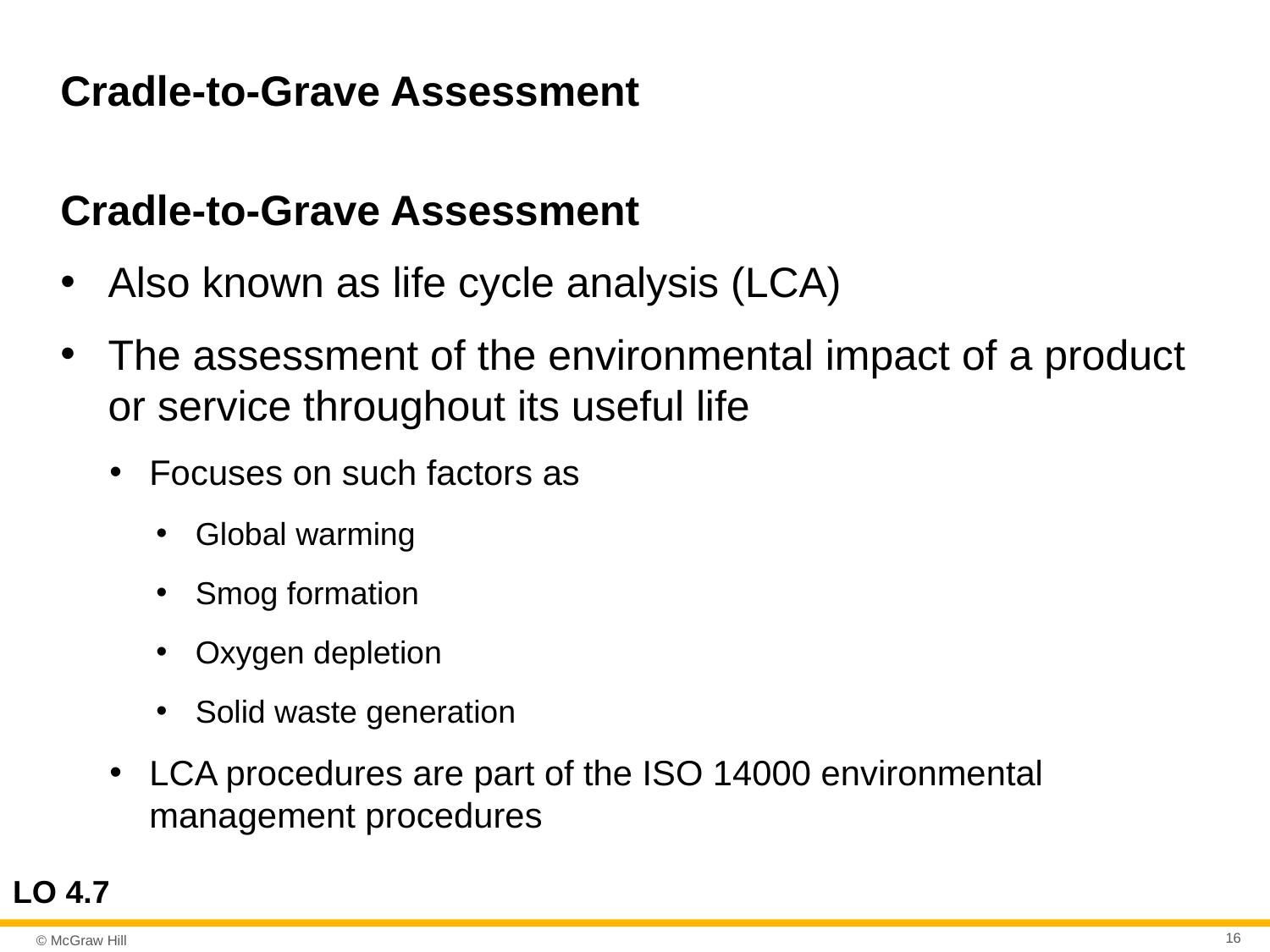

# Cradle-to-Grave Assessment
Cradle-to-Grave Assessment
Also known as life cycle analysis (LCA)
The assessment of the environmental impact of a product or service throughout its useful life
Focuses on such factors as
Global warming
Smog formation
Oxygen depletion
Solid waste generation
LCA procedures are part of the ISO 14000 environmental management procedures
LO 4.7